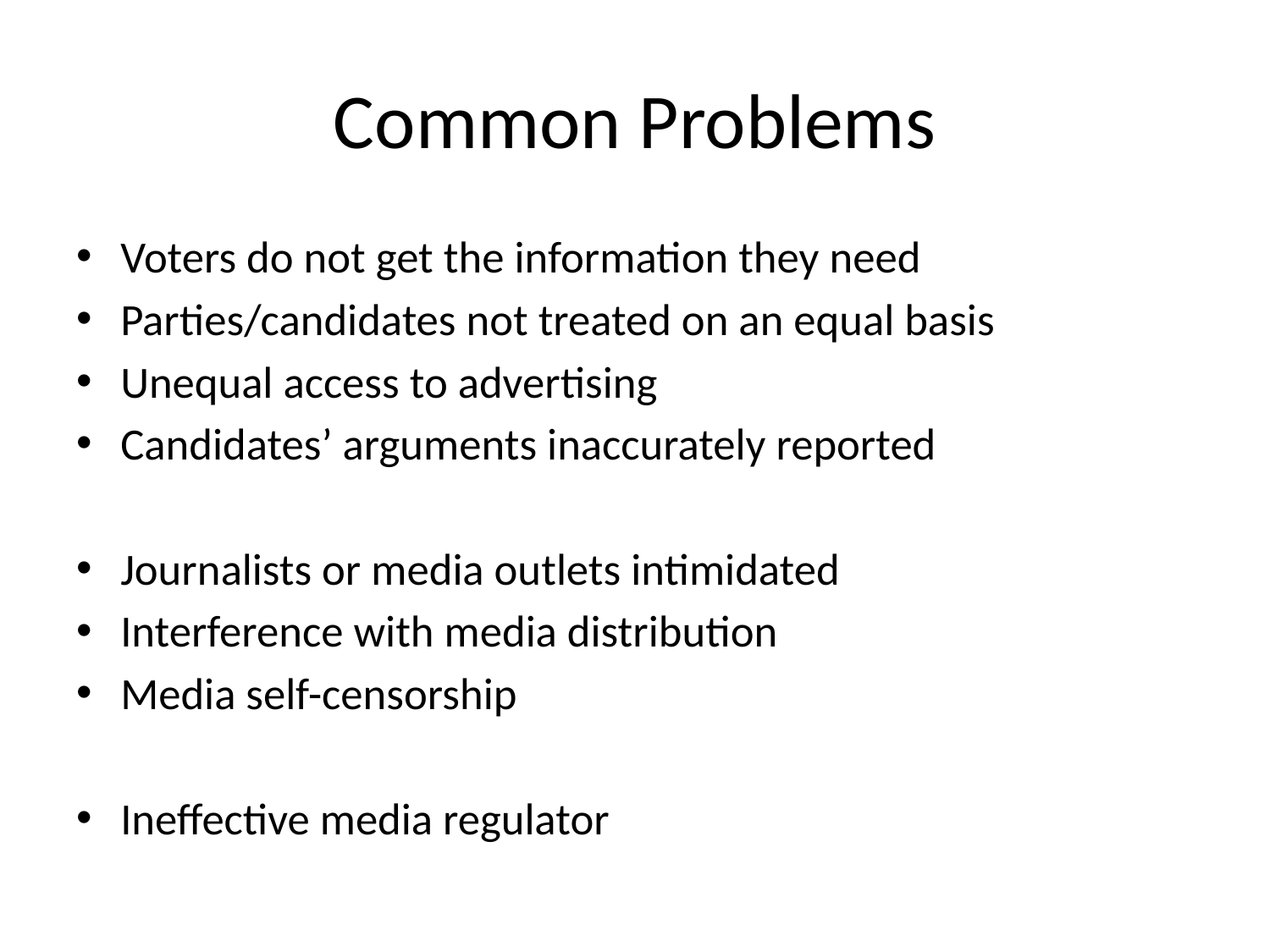

# Common Problems
Voters do not get the information they need
Parties/candidates not treated on an equal basis
Unequal access to advertising
Candidates’ arguments inaccurately reported

Journalists or media outlets intimidated
Interference with media distribution
Media self-censorship

Ineffective media regulator